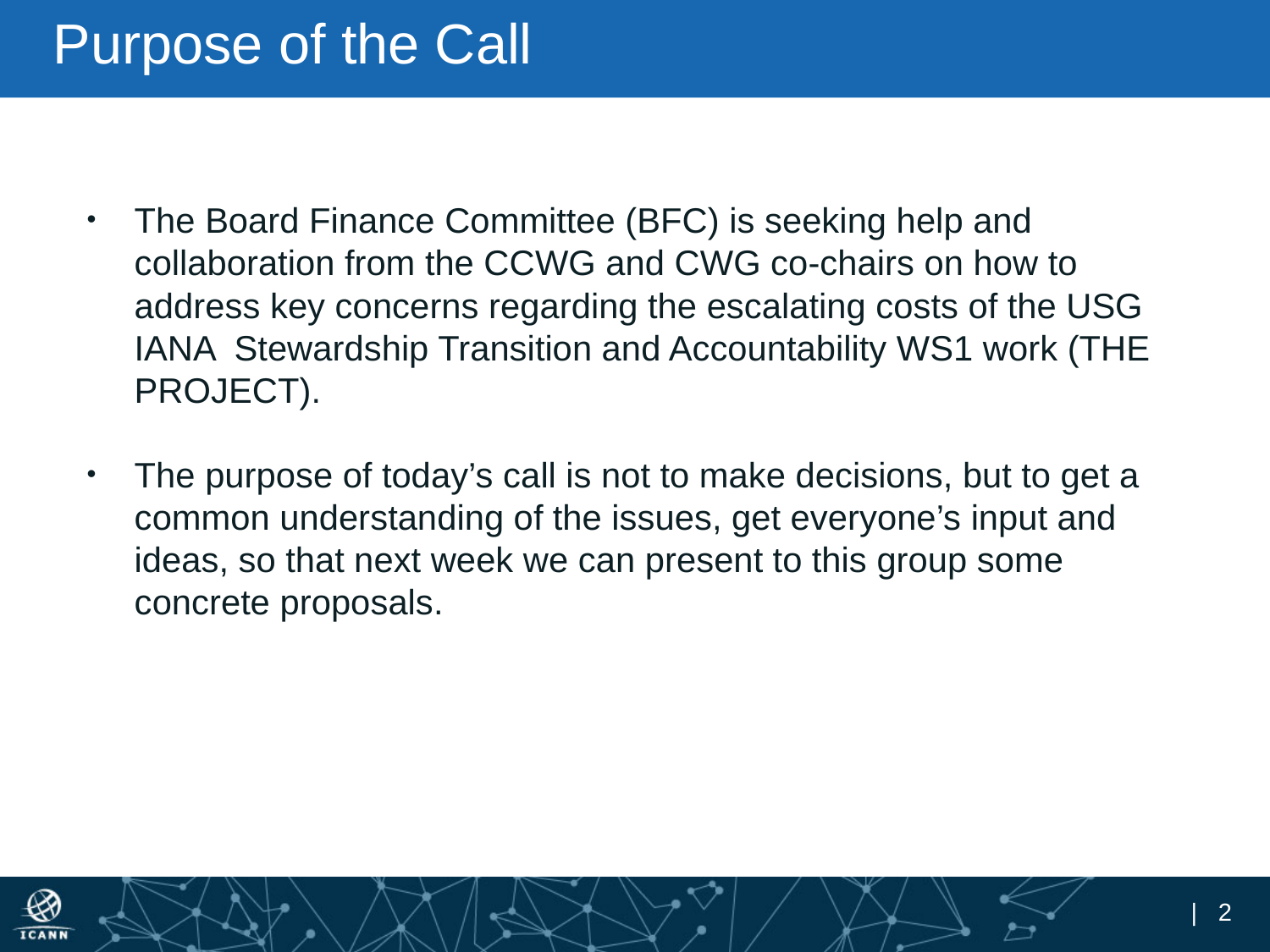

# Purpose of the Call

The Board Finance Committee (BFC) is seeking help and collaboration from the CCWG and CWG co-chairs on how to address key concerns regarding the escalating costs of the USG IANA  Stewardship Transition and Accountability WS1 work (THE PROJECT).

The purpose of today’s call is not to make decisions, but to get a common understanding of the issues, get everyone’s input and ideas, so that next week we can present to this group some concrete proposals.